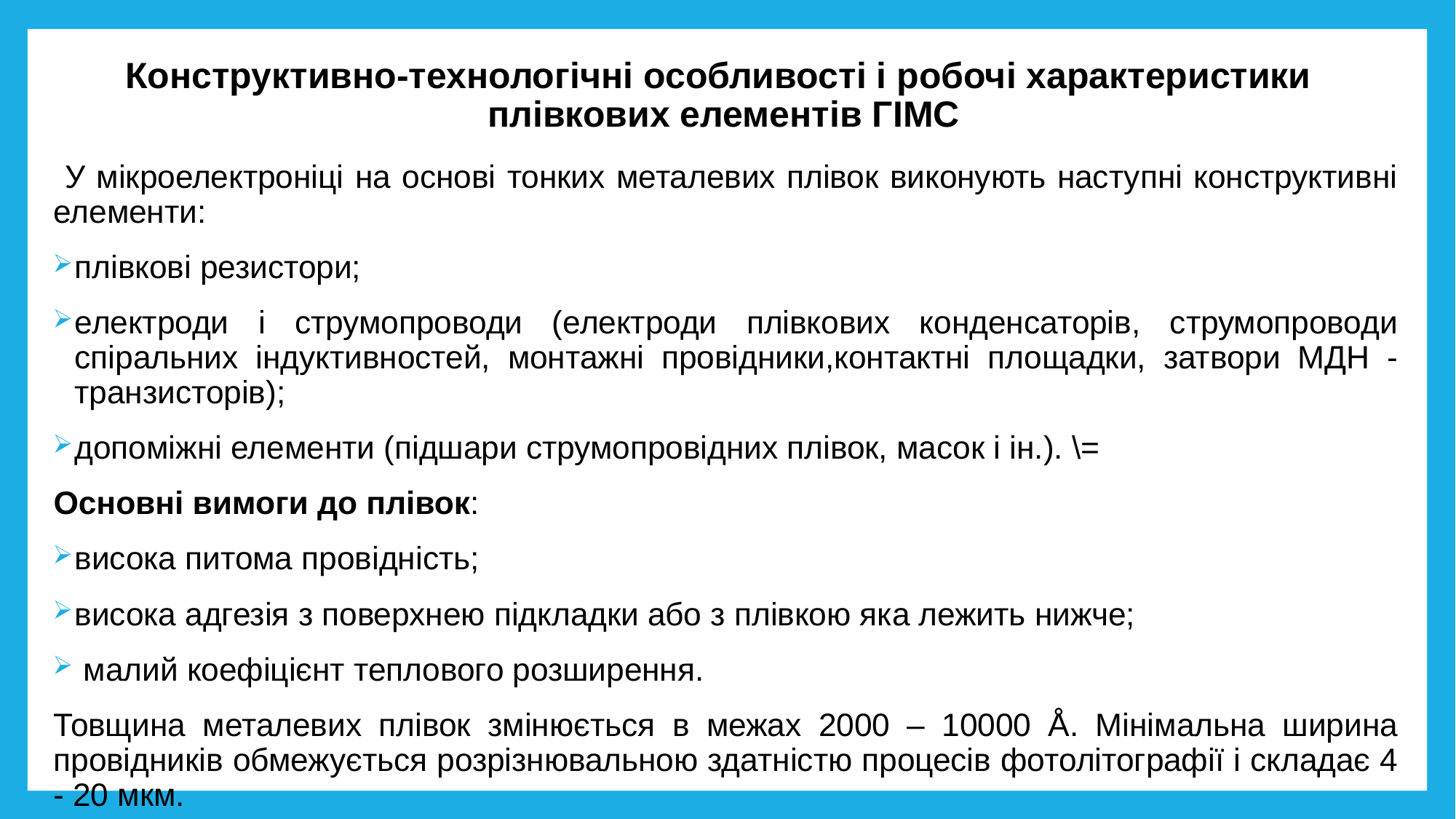

# Конструктивно-технологічні особливості і робочі характеристики плівкових елементів ГІМС
 У мікроелектроніці на основі тонких металевих плівок виконують наступні конструктивні елементи:
плівкові резистори;
електроди і струмопроводи (електроди плівкових конденсаторів, струмопроводи спіральних індуктивностей, монтажні провідники,контактні площадки, затвори МДН - транзисторів);
допоміжні елементи (підшари струмопровідних плівок, масок і ін.). \=
Основні вимоги до плівок:
висока питома провідність;
висока адгезія з поверхнею підкладки або з плівкою яка лежить нижче;
 малий коефіцієнт теплового розширення.
Товщина металевих плівок змінюється в межах 2000 – 10000 Å. Мінімальна ширина провідників обмежується розрізнювальною здатністю процесів фотолітографії і складає 4 - 20 мкм.